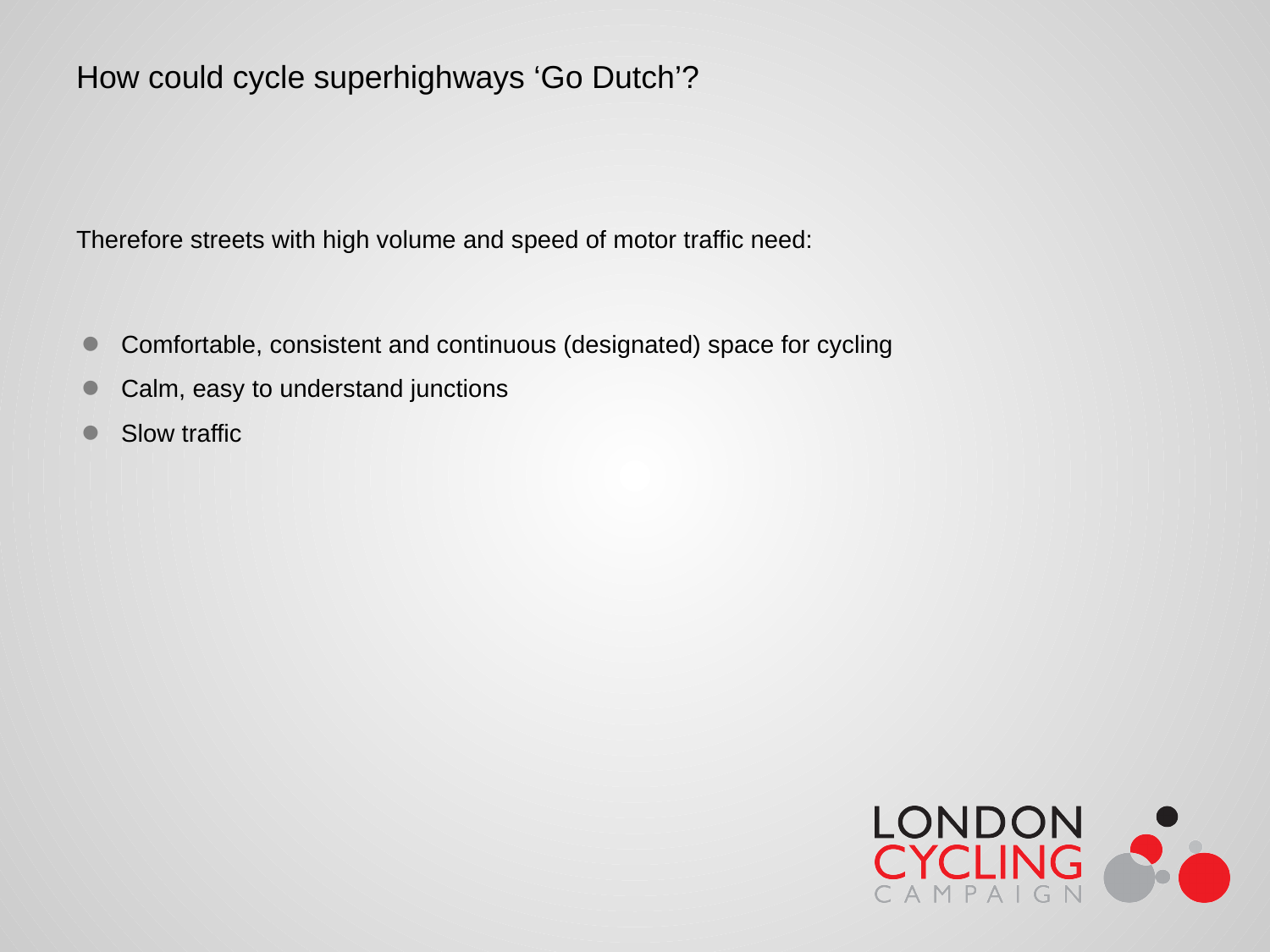

How could cycle superhighways ‘Go Dutch’?
Therefore streets with high volume and speed of motor traffic need:
Comfortable, consistent and continuous (designated) space for cycling
Calm, easy to understand junctions
Slow traffic